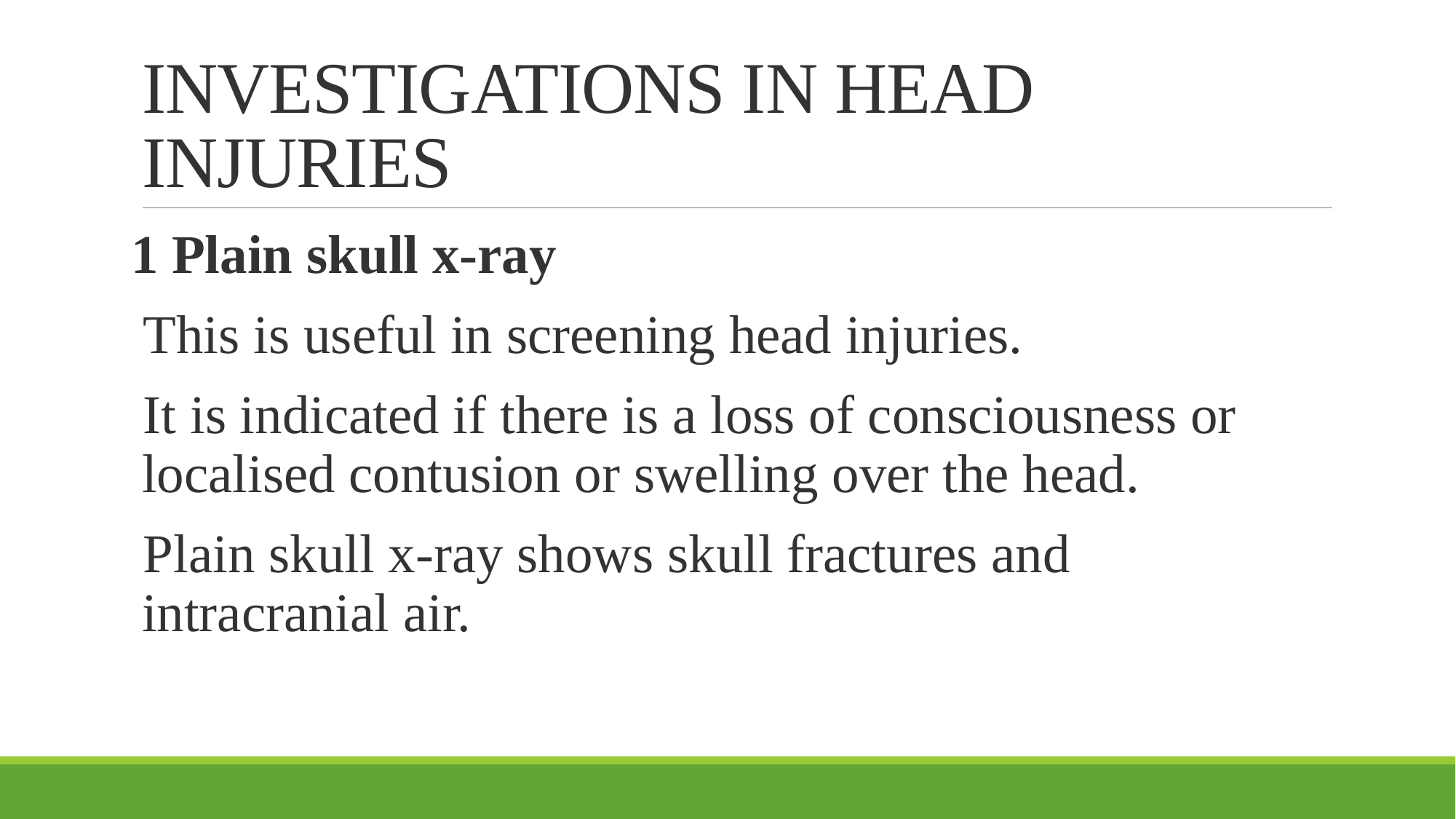

# INVESTIGATIONS IN HEAD INJURIES
1 Plain skull x-ray
This is useful in screening head injuries.
It is indicated if there is a loss of consciousness or localised contusion or swelling over the head.
Plain skull x-ray shows skull fractures and intracranial air.